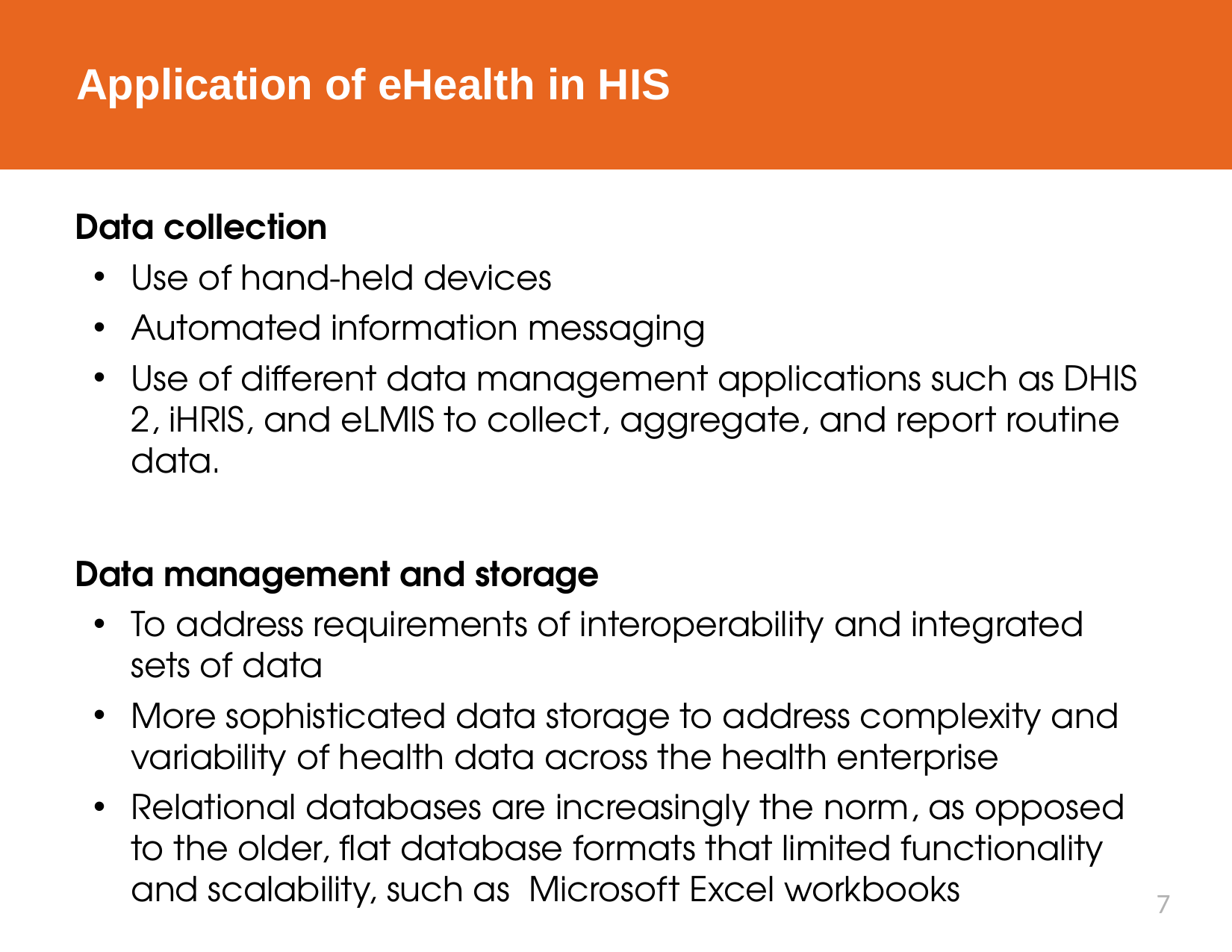

# Application of eHealth in HIS

	Data collection
Use of hand-held devices
Automated information messaging
Use of different data management applications such as DHIS 2, iHRIS, and eLMIS to collect, aggregate, and report routine data.

	Data management and storage
To address requirements of interoperability and integrated sets of data
More sophisticated data storage to address complexity and variability of health data across the health enterprise
Relational databases are increasingly the norm, as opposed to the older, flat database formats that limited functionality and scalability, such as  Microsoft Excel workbooks
7